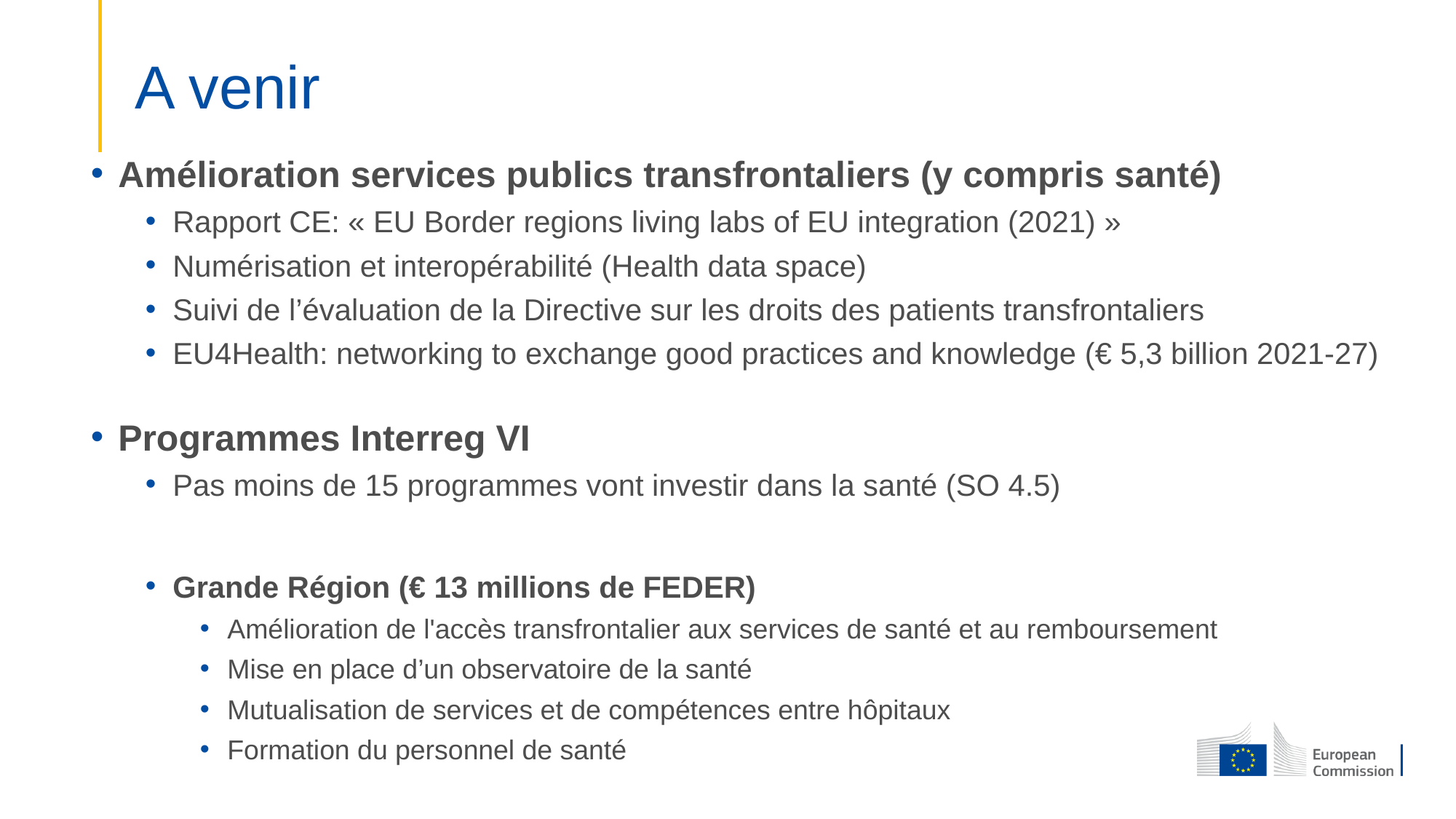

# A venir
Amélioration services publics transfrontaliers (y compris santé)
Rapport CE: « EU Border regions living labs of EU integration (2021) »
Numérisation et interopérabilité (Health data space)
Suivi de l’évaluation de la Directive sur les droits des patients transfrontaliers
EU4Health: networking to exchange good practices and knowledge (€ 5,3 billion 2021-27)

Programmes Interreg VI
Pas moins de 15 programmes vont investir dans la santé (SO 4.5)

Grande Région (€ 13 millions de FEDER)
Amélioration de l'accès transfrontalier aux services de santé et au remboursement
Mise en place d’un observatoire de la santé
Mutualisation de services et de compétences entre hôpitaux
Formation du personnel de santé